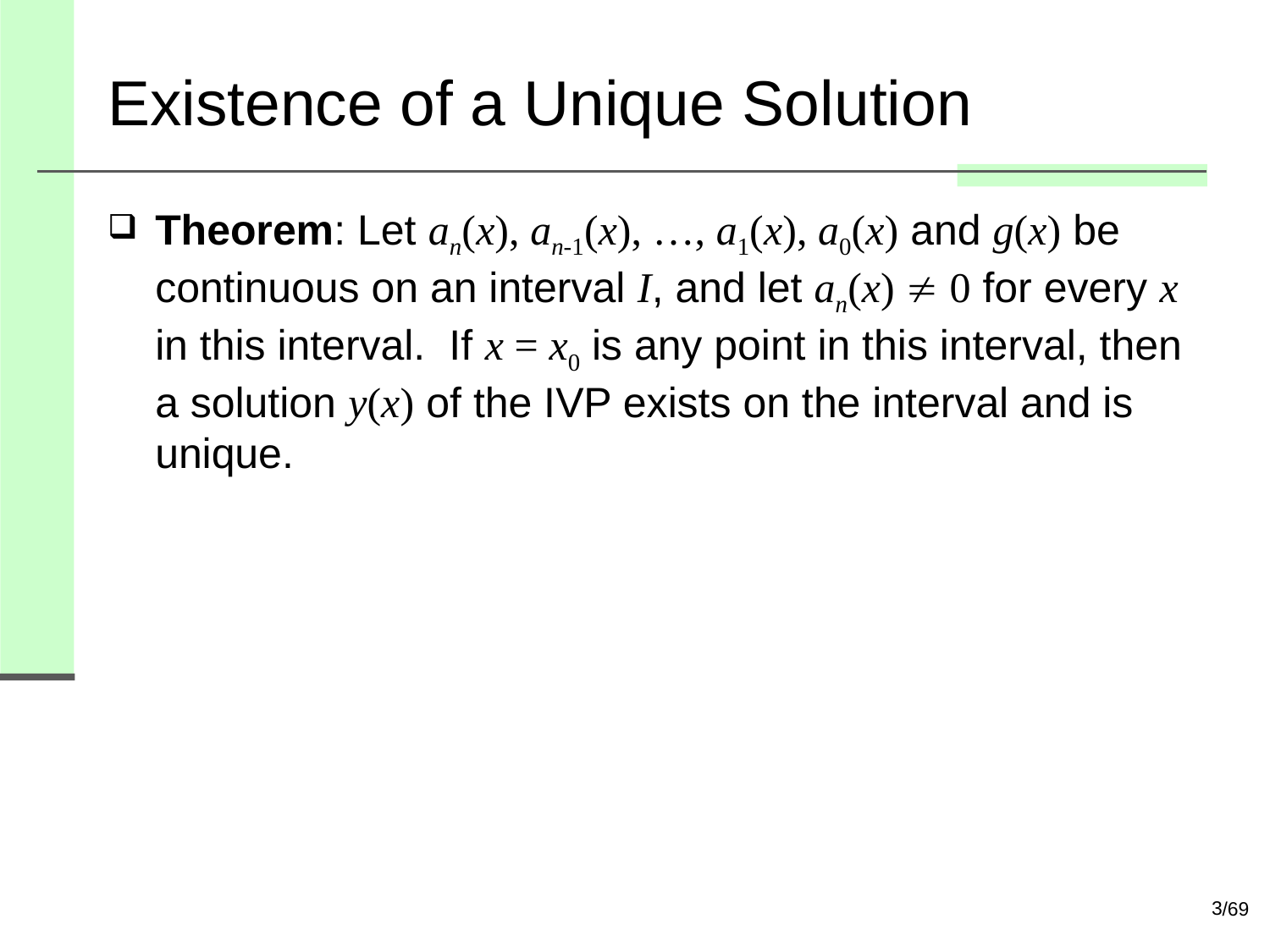

# Existence of a Unique Solution
Theorem: Let an(x), an-1(x), …, a1(x), a0(x) and g(x) be continuous on an interval I, and let an(x) ≠ 0 for every x in this interval.  If x = x0 is any point in this interval, then a solution y(x) of the IVP exists on the interval and is unique.
3